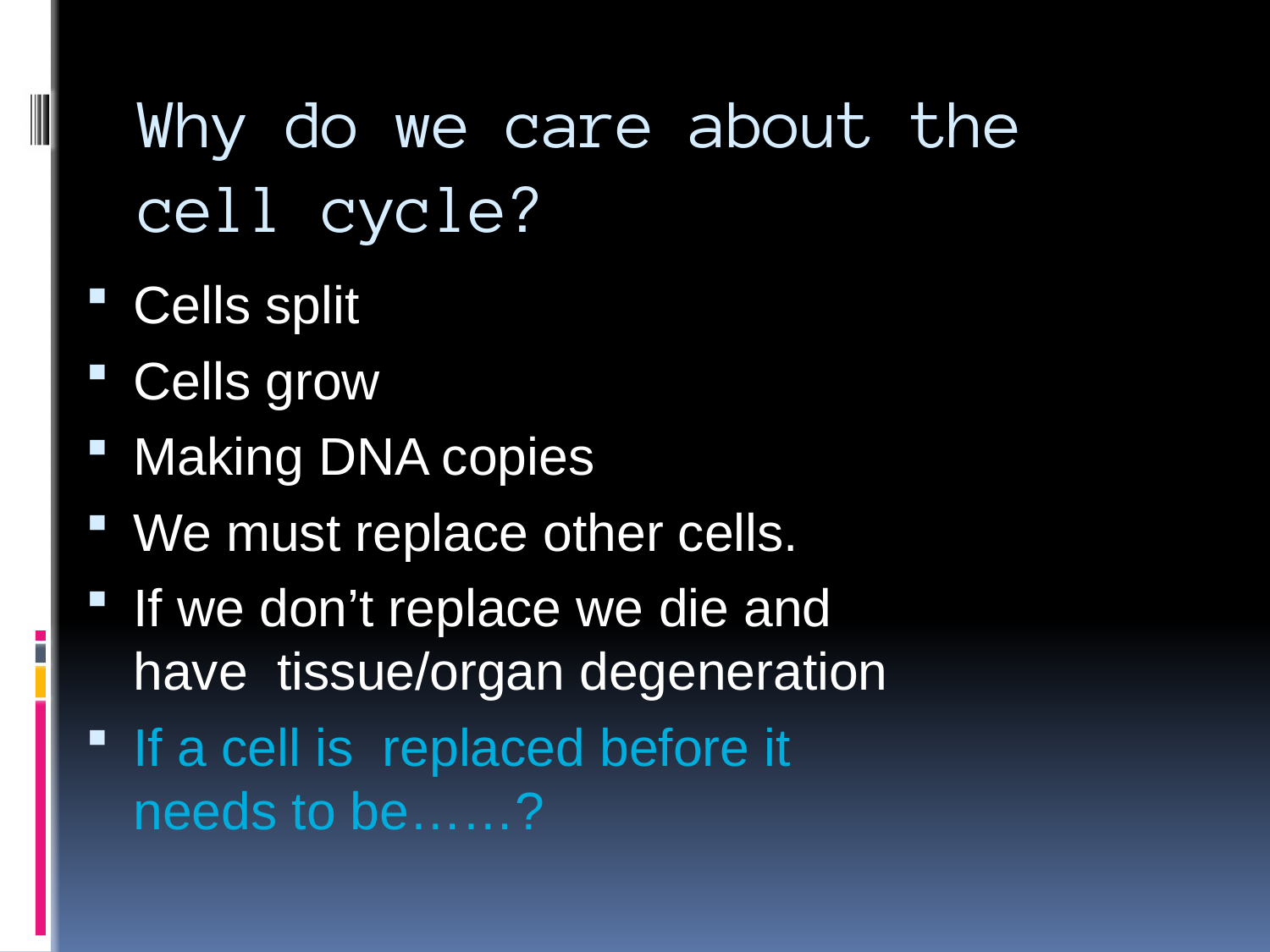

# Why do we care about the cell cycle?
Cells split
Cells grow
Making DNA copies
We must replace other cells.
If we don’t replace we die and have  tissue/organ degeneration
If a cell is  replaced before it needs to be……?